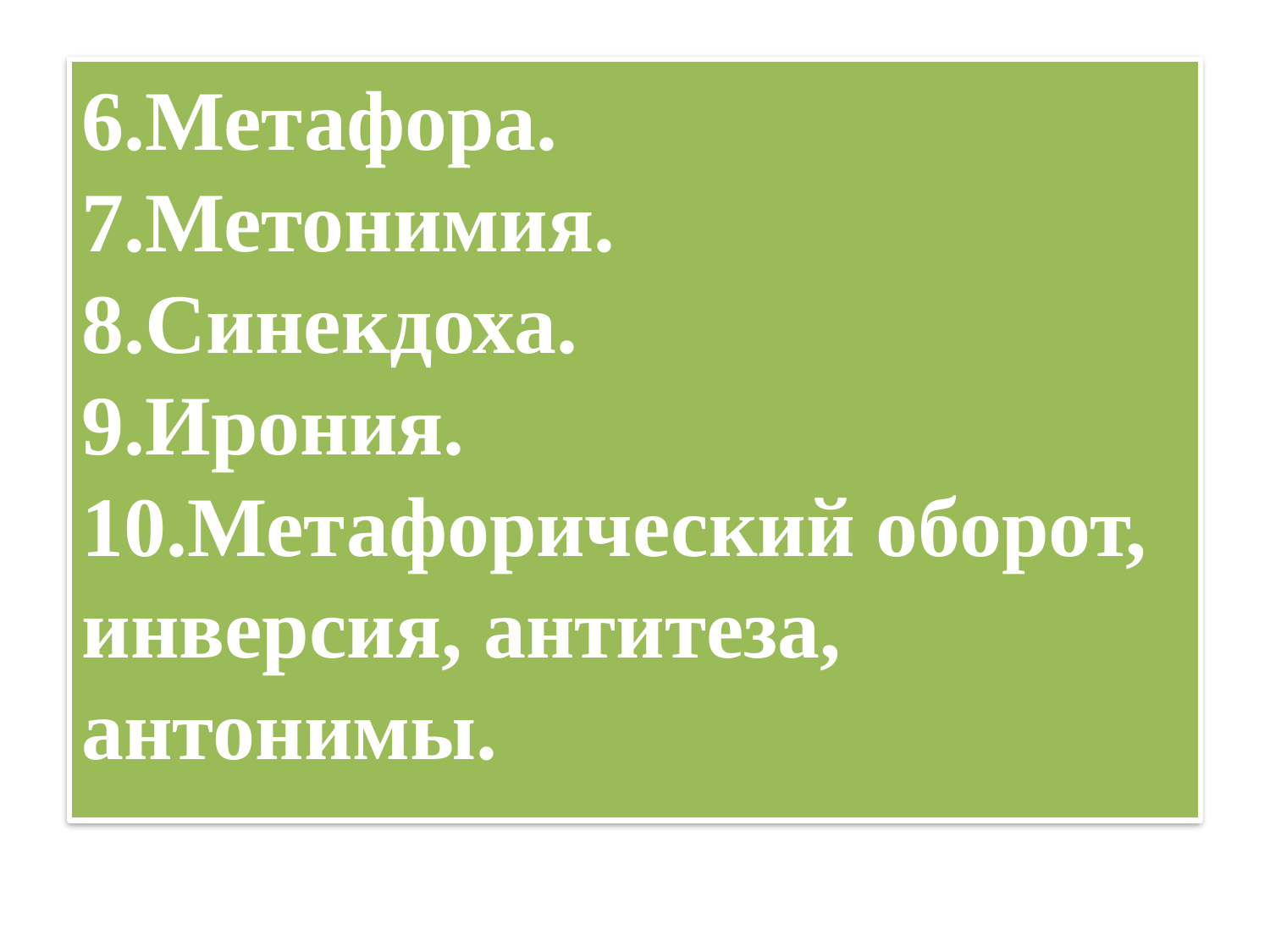

6.Метафора.
7.Метонимия.
8.Синекдоха.
9.Ирония.
10.Метафорический оборот, инверсия, антитеза, антонимы.